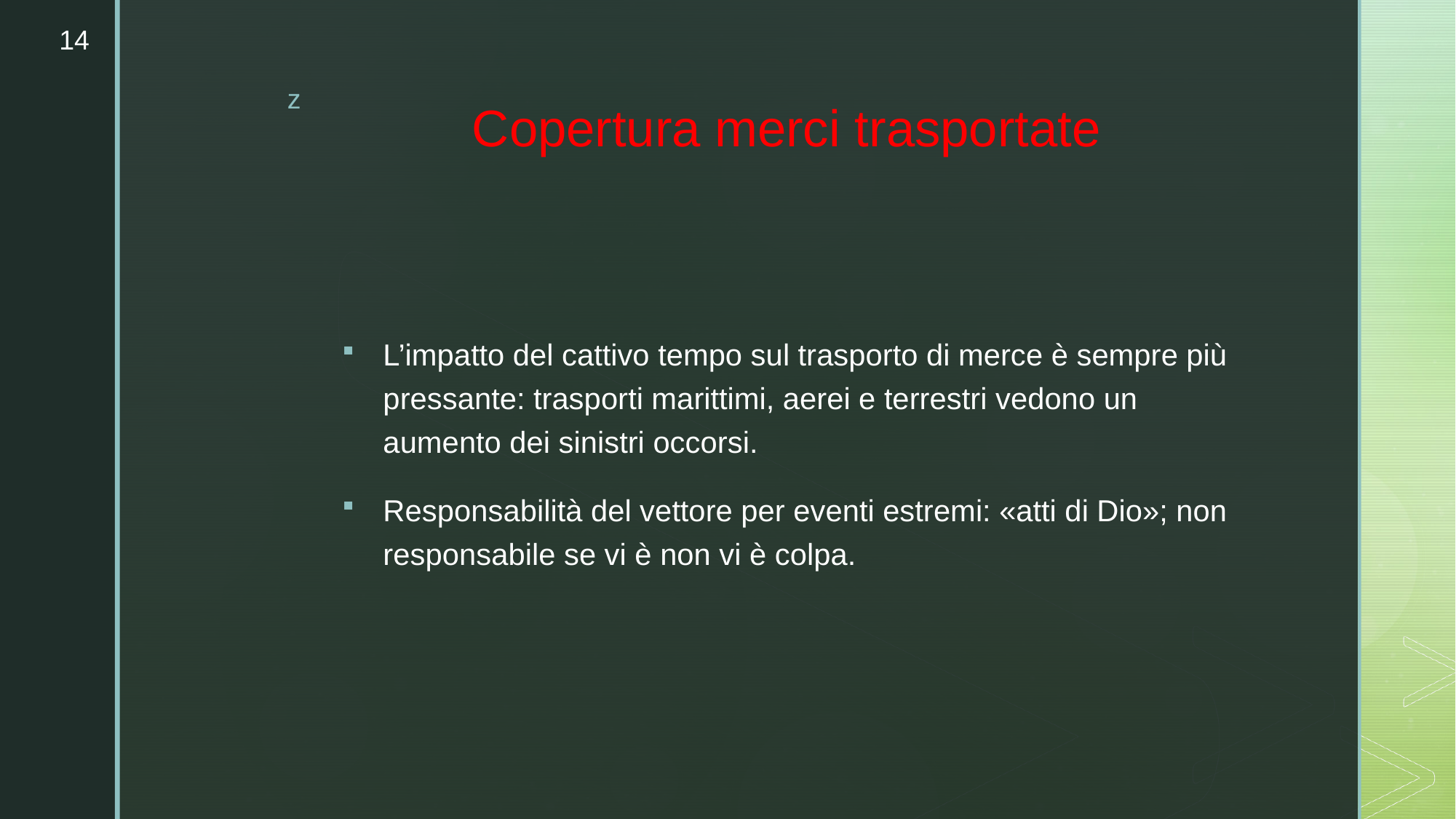

14
# Copertura merci trasportate
L’impatto del cattivo tempo sul trasporto di merce è sempre più pressante: trasporti marittimi, aerei e terrestri vedono un aumento dei sinistri occorsi.
Responsabilità del vettore per eventi estremi: «atti di Dio»; non responsabile se vi è non vi è colpa.